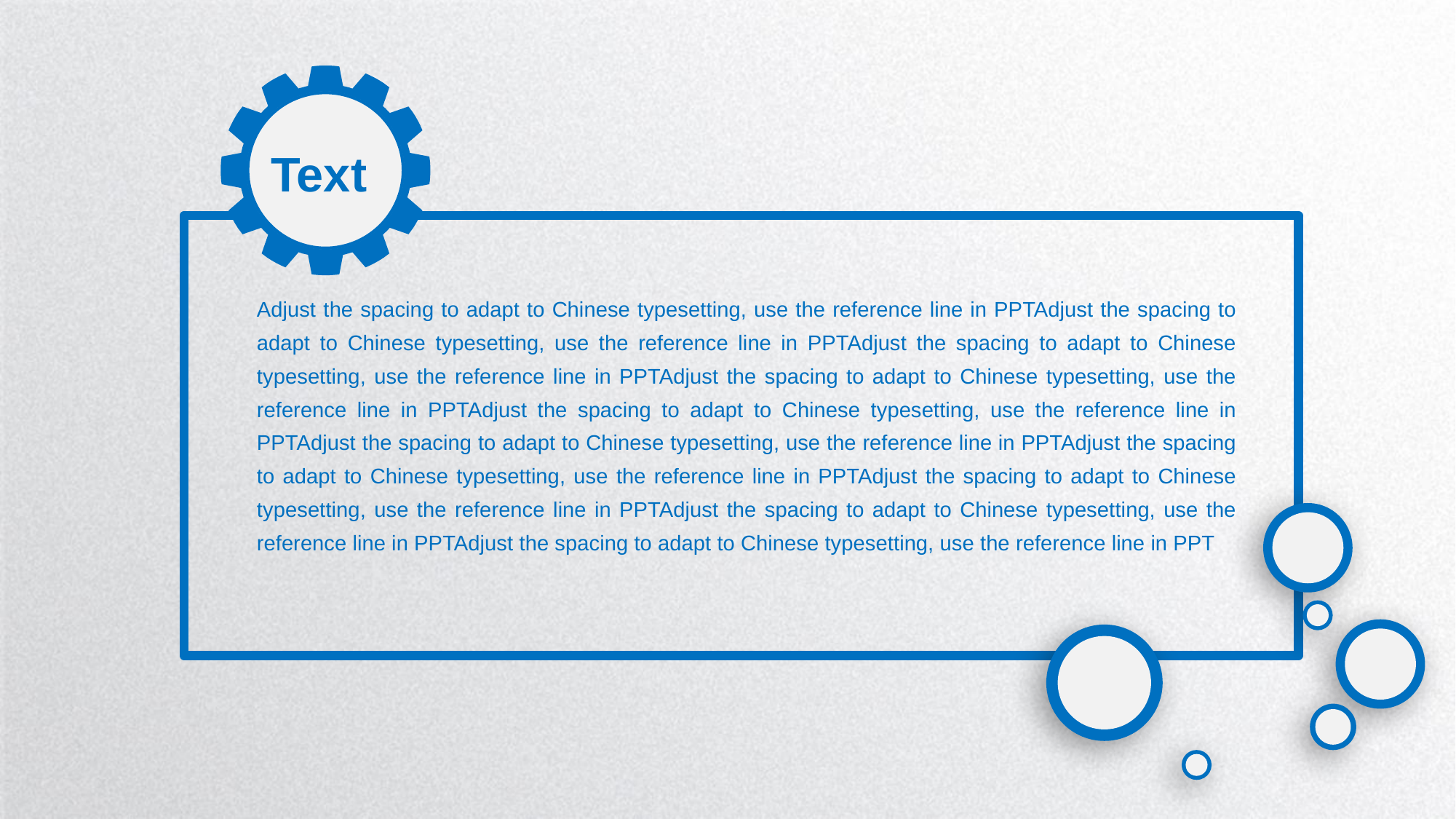

Text

Adjust the spacing to adapt to Chinese typesetting, use the reference line in PPTAdjust the spacing to adapt to Chinese typesetting, use the reference line in PPTAdjust the spacing to adapt to Chinese typesetting, use the reference line in PPTAdjust the spacing to adapt to Chinese typesetting, use the reference line in PPTAdjust the spacing to adapt to Chinese typesetting, use the reference line in PPTAdjust the spacing to adapt to Chinese typesetting, use the reference line in PPTAdjust the spacing to adapt to Chinese typesetting, use the reference line in PPTAdjust the spacing to adapt to Chinese typesetting, use the reference line in PPTAdjust the spacing to adapt to Chinese typesetting, use the reference line in PPTAdjust the spacing to adapt to Chinese typesetting, use the reference line in PPT